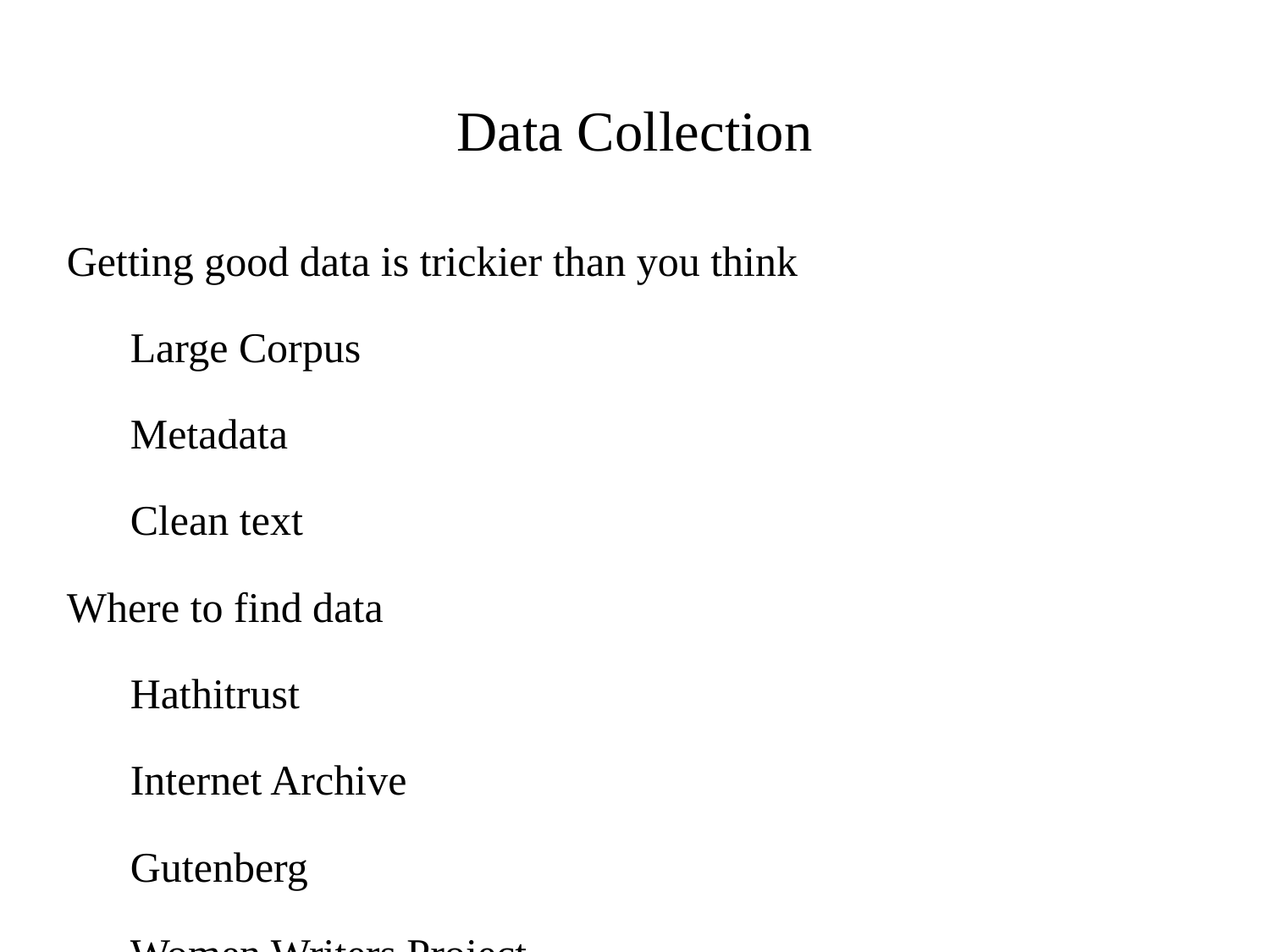

# Data Collection
Getting good data is trickier than you think
Large Corpus
Metadata
Clean text
Where to find data
Hathitrust
Internet Archive
Gutenberg
Women Writers Project